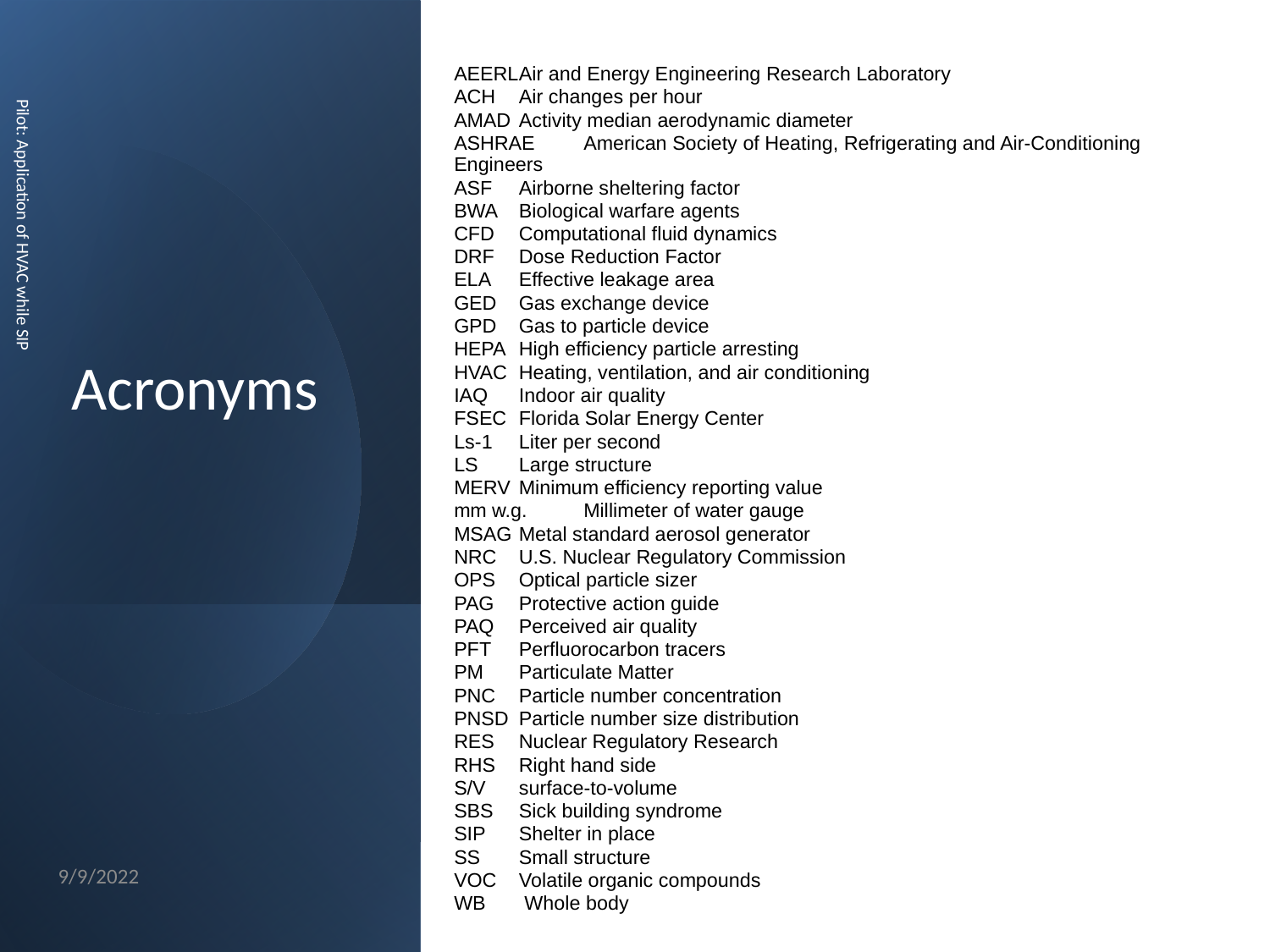

AEERL	Air and Energy Engineering Research Laboratory
ACH	Air changes per hour
AMAD	Activity median aerodynamic diameter
ASHRAE	American Society of Heating, Refrigerating and Air-Conditioning Engineers
ASF	Airborne sheltering factor
BWA	Biological warfare agents
CFD	Computational fluid dynamics
DRF	Dose Reduction Factor
ELA	Effective leakage area
GED	Gas exchange device
GPD	Gas to particle device
HEPA	High efficiency particle arresting
HVAC	Heating, ventilation, and air conditioning
IAQ	Indoor air quality
FSEC	Florida Solar Energy Center
Ls-1	Liter per second
LS	Large structure
MERV	Minimum efficiency reporting value
mm w.g.	Millimeter of water gauge
MSAG	Metal standard aerosol generator
NRC	U.S. Nuclear Regulatory Commission
OPS 	Optical particle sizer
PAG	Protective action guide
PAQ	Perceived air quality
PFT	Perfluorocarbon tracers
PM	Particulate Matter
PNC	Particle number concentration
PNSD	Particle number size distribution
RES	Nuclear Regulatory Research
RHS	Right hand side
S/V 	surface-to-volume
SBS	Sick building syndrome
SIP	Shelter in place
SS	Small structure
VOC	Volatile organic compounds
WB	 Whole body

# Acronyms

Pilot: Application of HVAC while SIP

9/9/2022
21